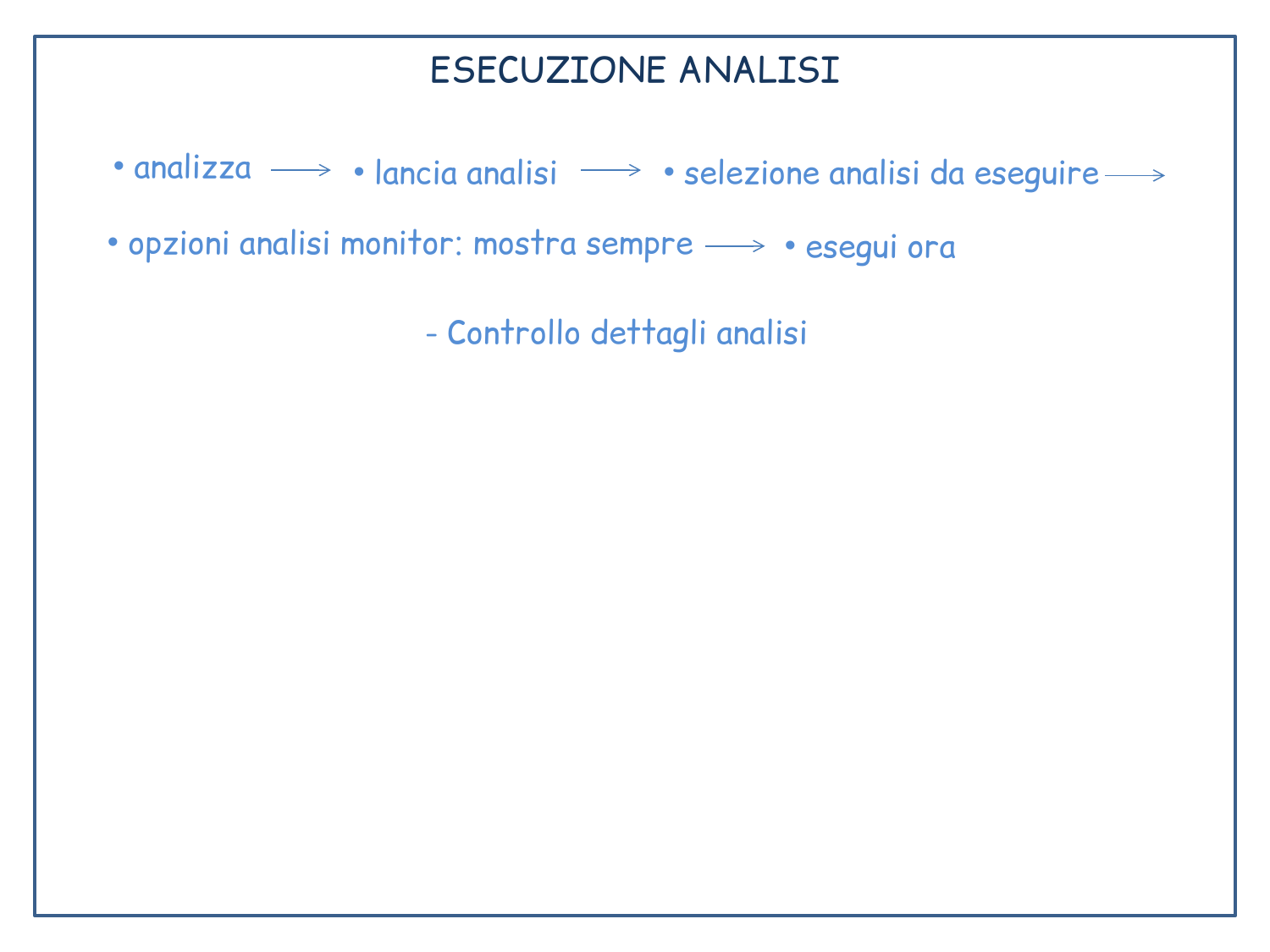

ESECUZIONE ANALISI
 analizza
 lancia analisi
 selezione analisi da eseguire
 opzioni analisi monitor: mostra sempre
 esegui ora
- Controllo dettagli analisi